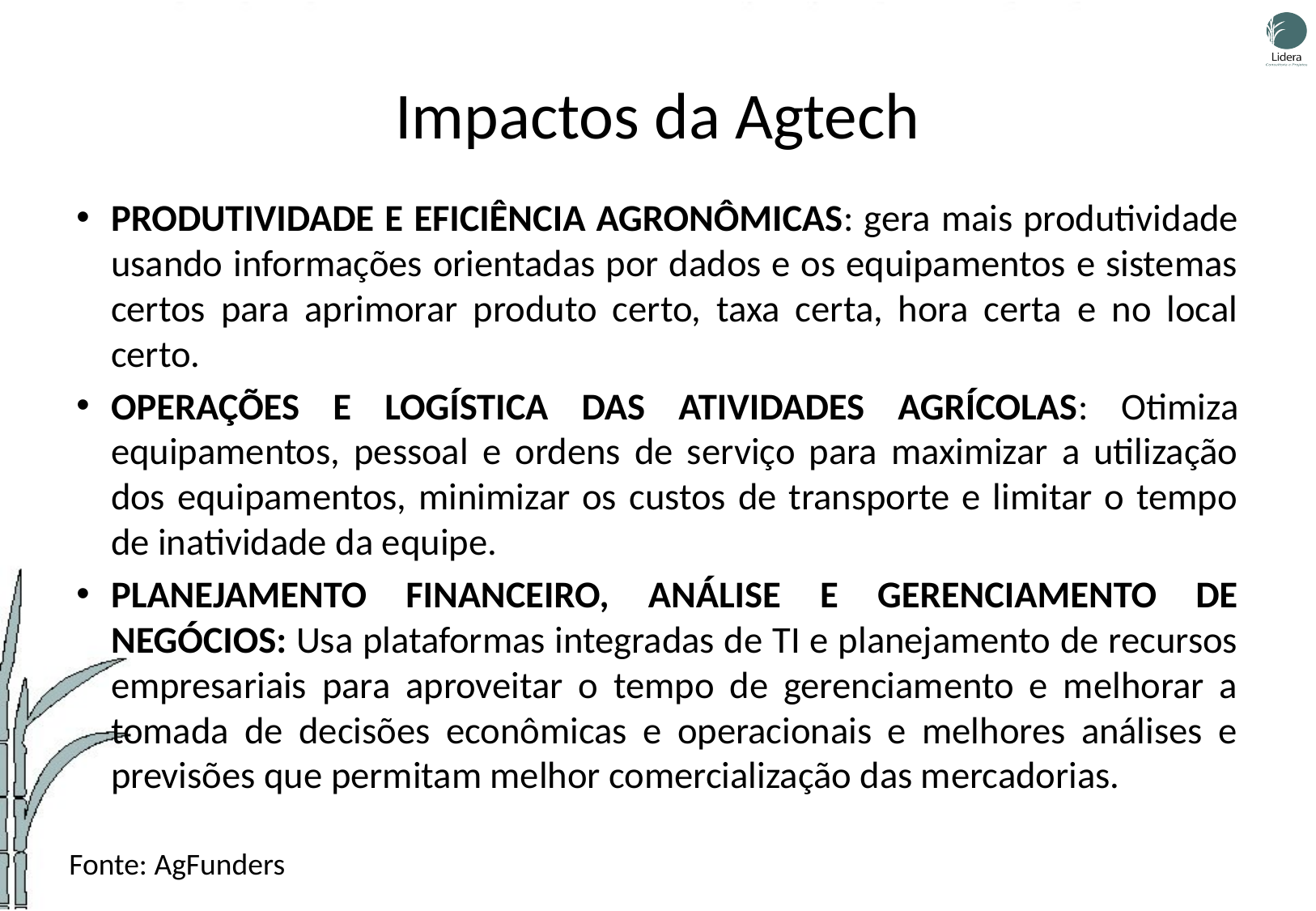

# Impactos da Agtech
PRODUTIVIDADE E EFICIÊNCIA AGRONÔMICAS: gera mais produtividade usando informações orientadas por dados e os equipamentos e sistemas certos para aprimorar produto certo, taxa certa, hora certa e no local certo.
OPERAÇÕES E LOGÍSTICA DAS ATIVIDADES AGRÍCOLAS: Otimiza equipamentos, pessoal e ordens de serviço para maximizar a utilização dos equipamentos, minimizar os custos de transporte e limitar o tempo de inatividade da equipe.
PLANEJAMENTO FINANCEIRO, ANÁLISE E GERENCIAMENTO DE NEGÓCIOS: Usa plataformas integradas de TI e planejamento de recursos empresariais para aproveitar o tempo de gerenciamento e melhorar a tomada de decisões econômicas e operacionais e melhores análises e previsões que permitam melhor comercialização das mercadorias.
Fonte: AgFunders